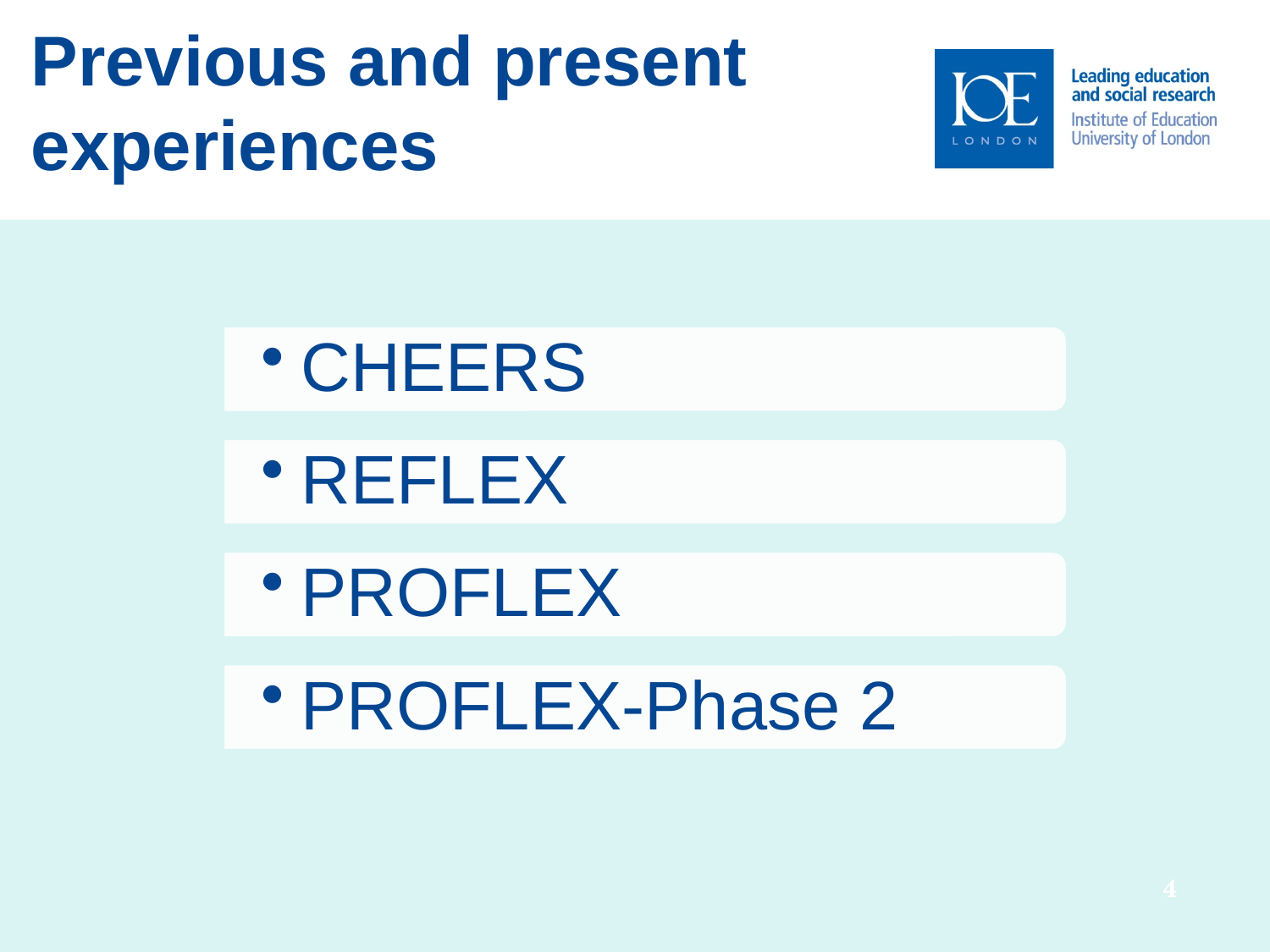

Previous and present experiences

CHEERS

REFLEX

PROFLEX

PROFLEX-Phase 2
4